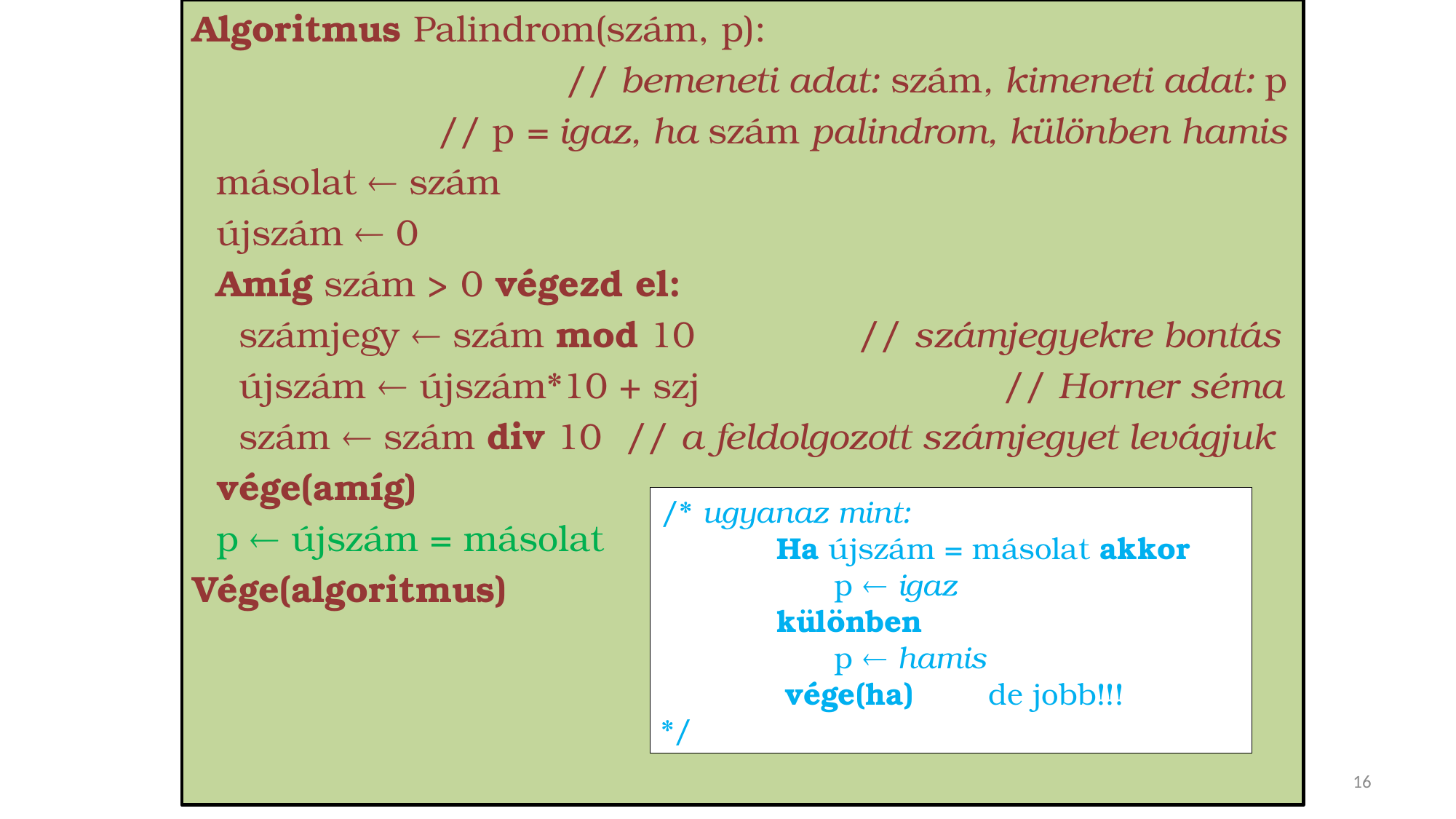

Algoritmus Palindrom(szám, p):
                                // bemeneti adat: szám, kimeneti adat: p
                     // p = igaz, ha szám palindrom, különben hamis
  másolat ← szám
  újszám ← 0
  Amíg szám > 0 végezd el:
    számjegy ← szám mod 10              // számjegyekre bontás
    újszám ← újszám*10 + szj                          // Horner séma
    szám ← szám div 10  // a feldolgozott számjegyet levágjuk
  vége(amíg)
  p ← újszám = másolat
Vége(algoritmus)

/* ugyanaz mint:
            Ha újszám = másolat akkor
                  p ← igaz
            különben
                  p ← hamis
            vége(ha) 	de jobb!!!
*/
16